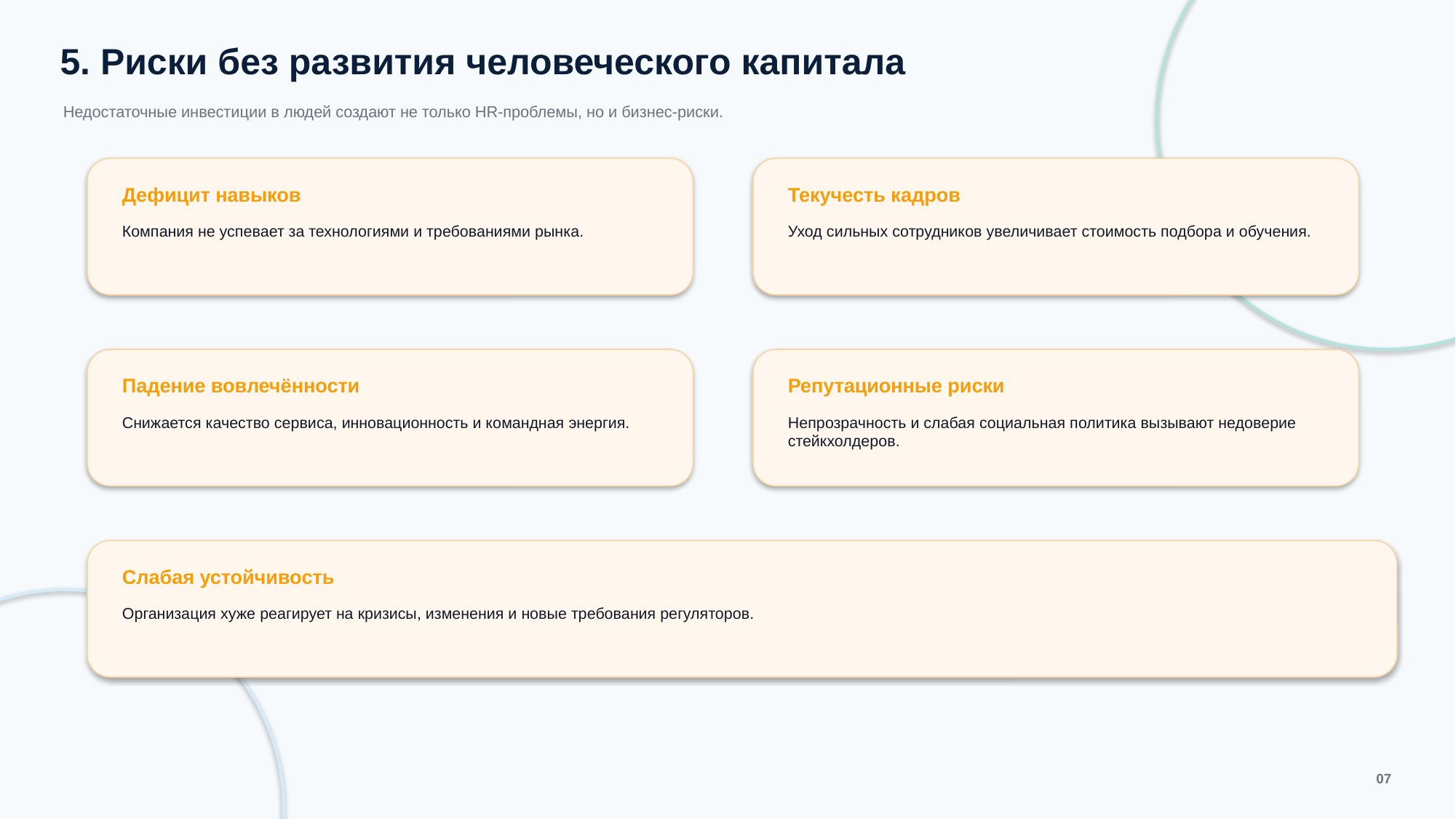

5. Риски без развития человеческого капитала
Недостаточные инвестиции в людей создают не только HR‑проблемы, но и бизнес‑риски.

Дефицит навыков
Текучесть кадров
Компания не успевает за технологиями и требованиями рынка.
Уход сильных сотрудников увеличивает стоимость подбора и обучения.

Падение вовлечённости
Репутационные риски
Снижается качество сервиса, инновационность и командная энергия.
Непрозрачность и слабая социальная политика вызывают недоверие стейкхолдеров.

Слабая устойчивость

Организация хуже реагирует на кризисы, изменения и новые требования регуляторов.
07